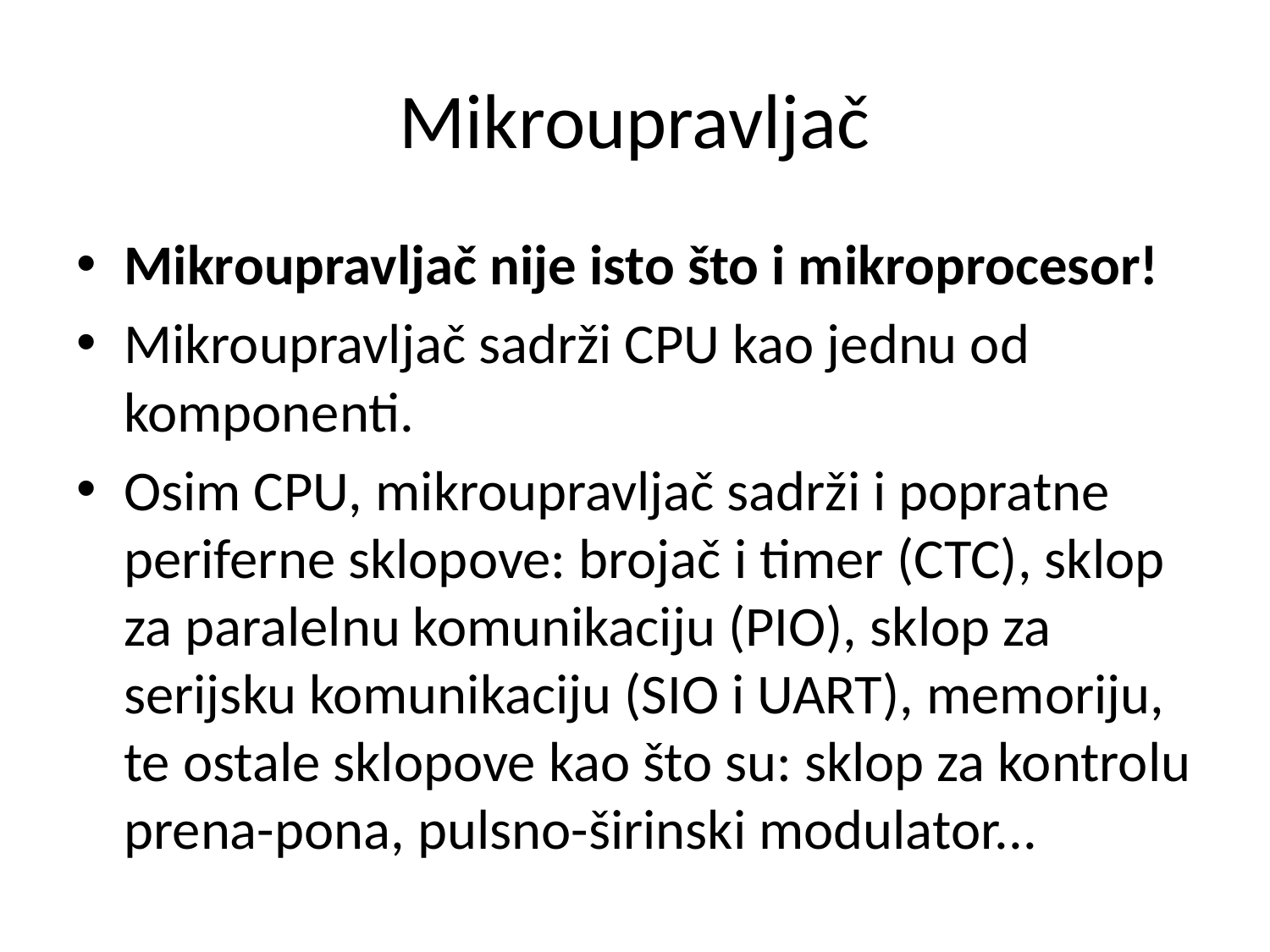

# Mikroupravljač
Mikroupravljač nije isto što i mikroprocesor!
Mikroupravljač sadrži CPU kao jednu od komponenti.
Osim CPU, mikroupravljač sadrži i popratne periferne sklopove: brojač i timer (CTC), sklop za paralelnu komunikaciju (PIO), sklop za serijsku komunikaciju (SIO i UART), memoriju, te ostale sklopove kao što su: sklop za kontrolu prena-pona, pulsno-širinski modulator...